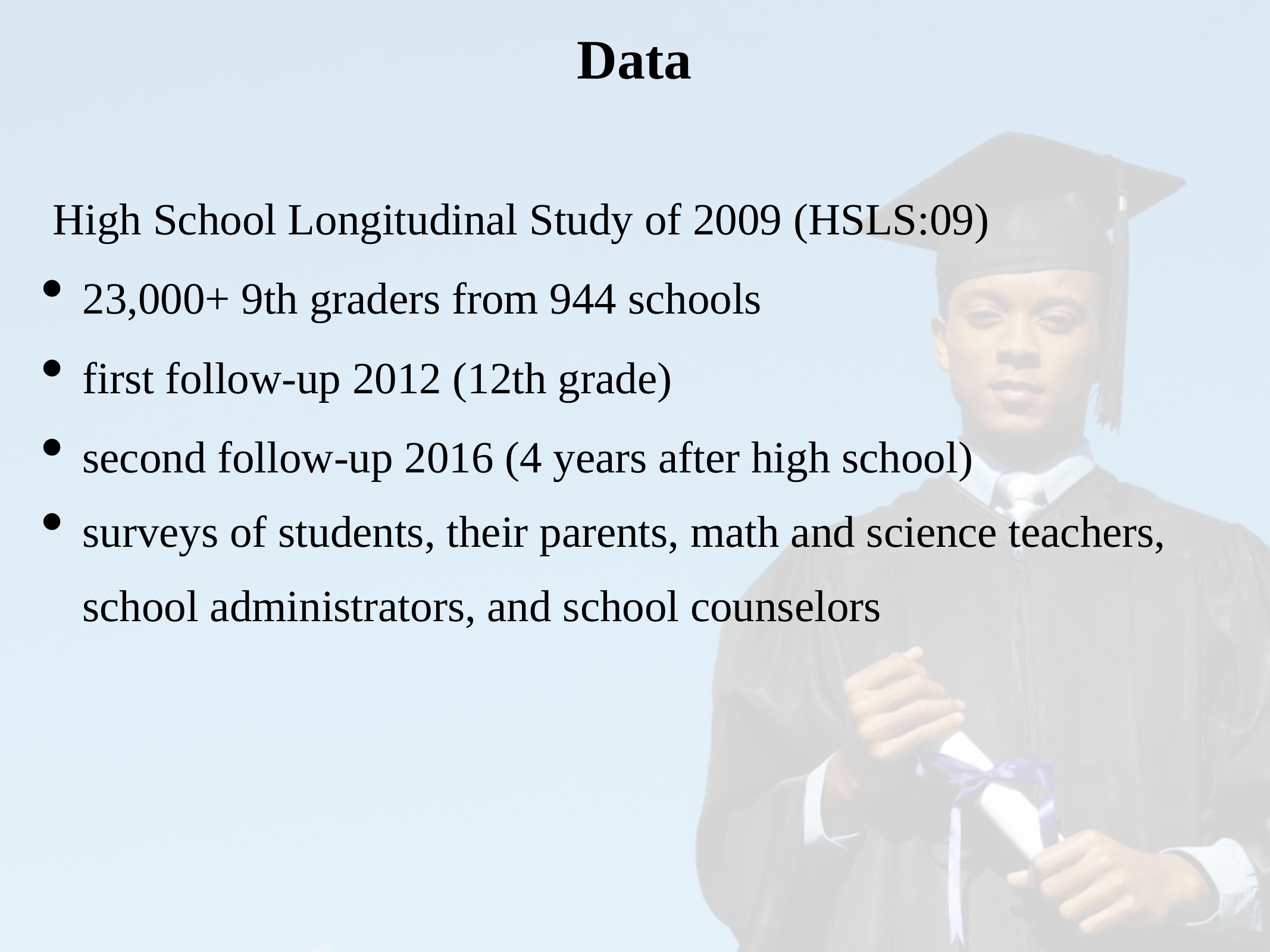

Data
 High School Longitudinal Study of 2009 (HSLS:09)
23,000+ 9th graders from 944 schools
first follow-up 2012 (12th grade)
second follow-up 2016 (4 years after high school)
surveys of students, their parents, math and science teachers, school administrators, and school counselors